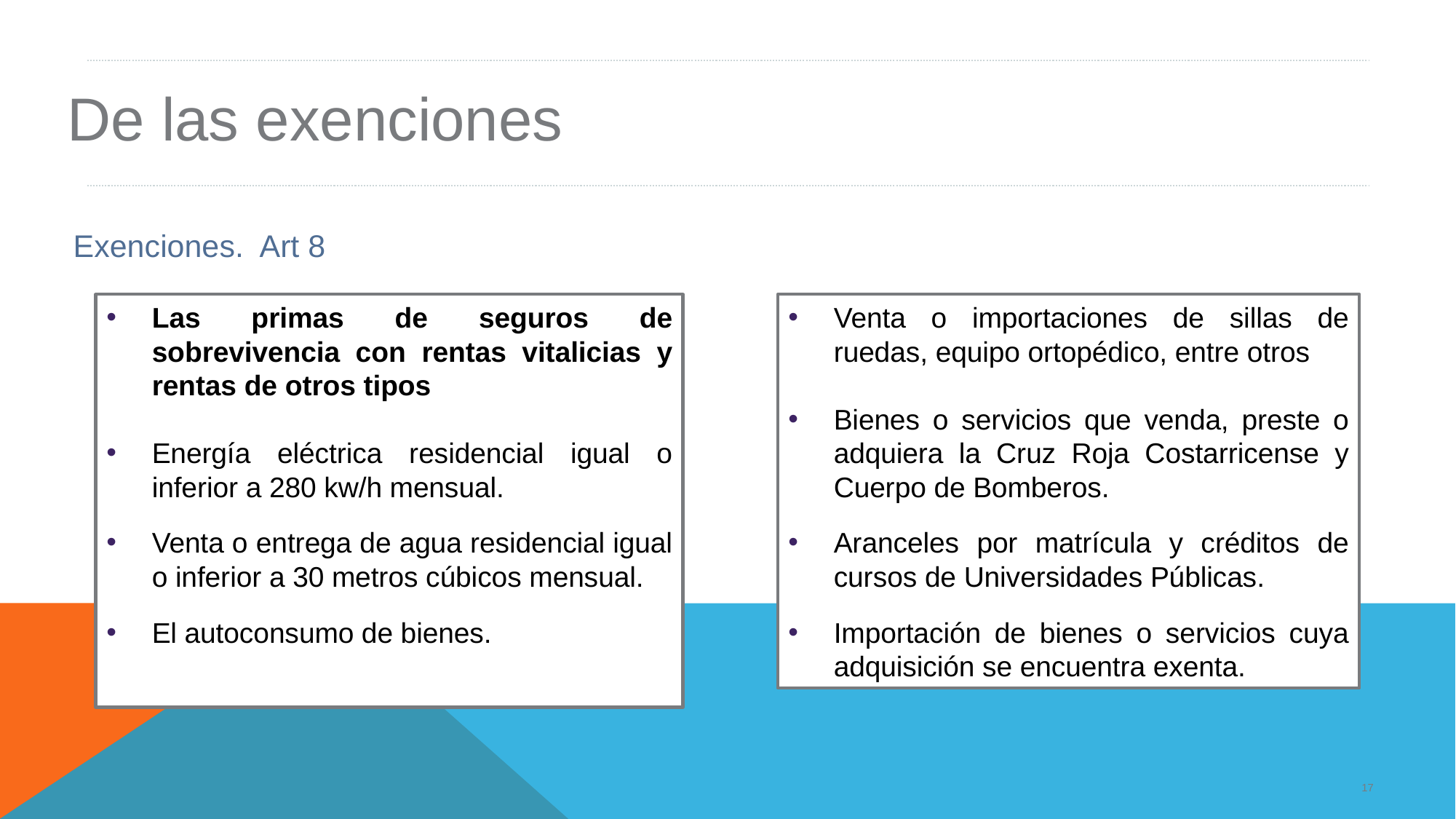

De las exenciones
Exenciones.  Art 8

Venta o importaciones de sillas de ruedas, equipo ortopédico, entre otros

Bienes o servicios que venda, preste o adquiera la Cruz Roja Costarricense y Cuerpo de Bomberos.

Aranceles por matrícula y créditos de cursos de Universidades Públicas.

Importación de bienes o servicios cuya adquisición se encuentra exenta.
Las primas de seguros de sobrevivencia con rentas vitalicias y rentas de otros tipos

Energía eléctrica residencial igual o inferior a 280 kw/h mensual.

Venta o entrega de agua residencial igual o inferior a 30 metros cúbicos mensual.

El autoconsumo de bienes.